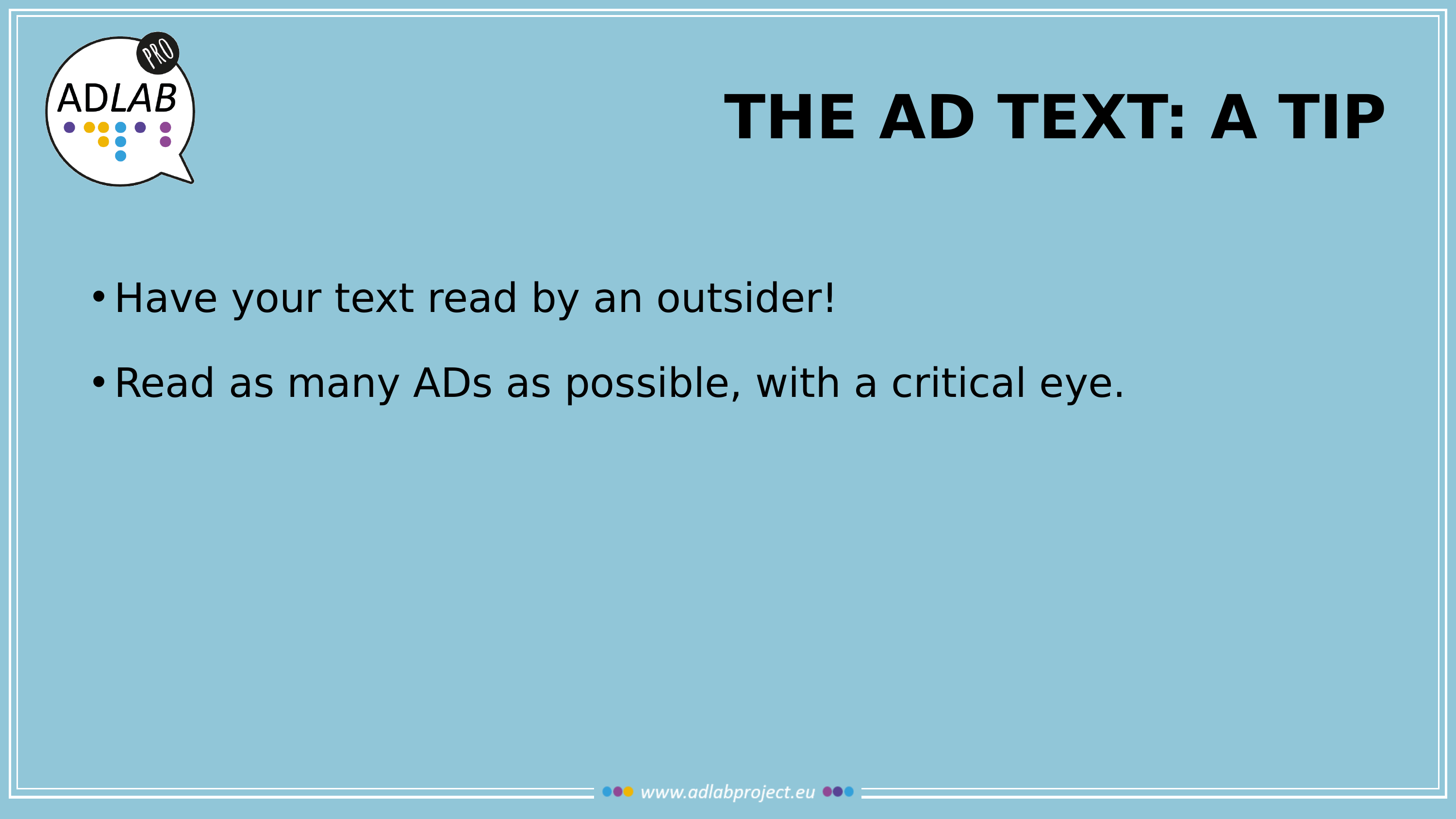

# The ad text: a tip
Have your text read by an outsider!
Read as many ADs as possible, with a critical eye.